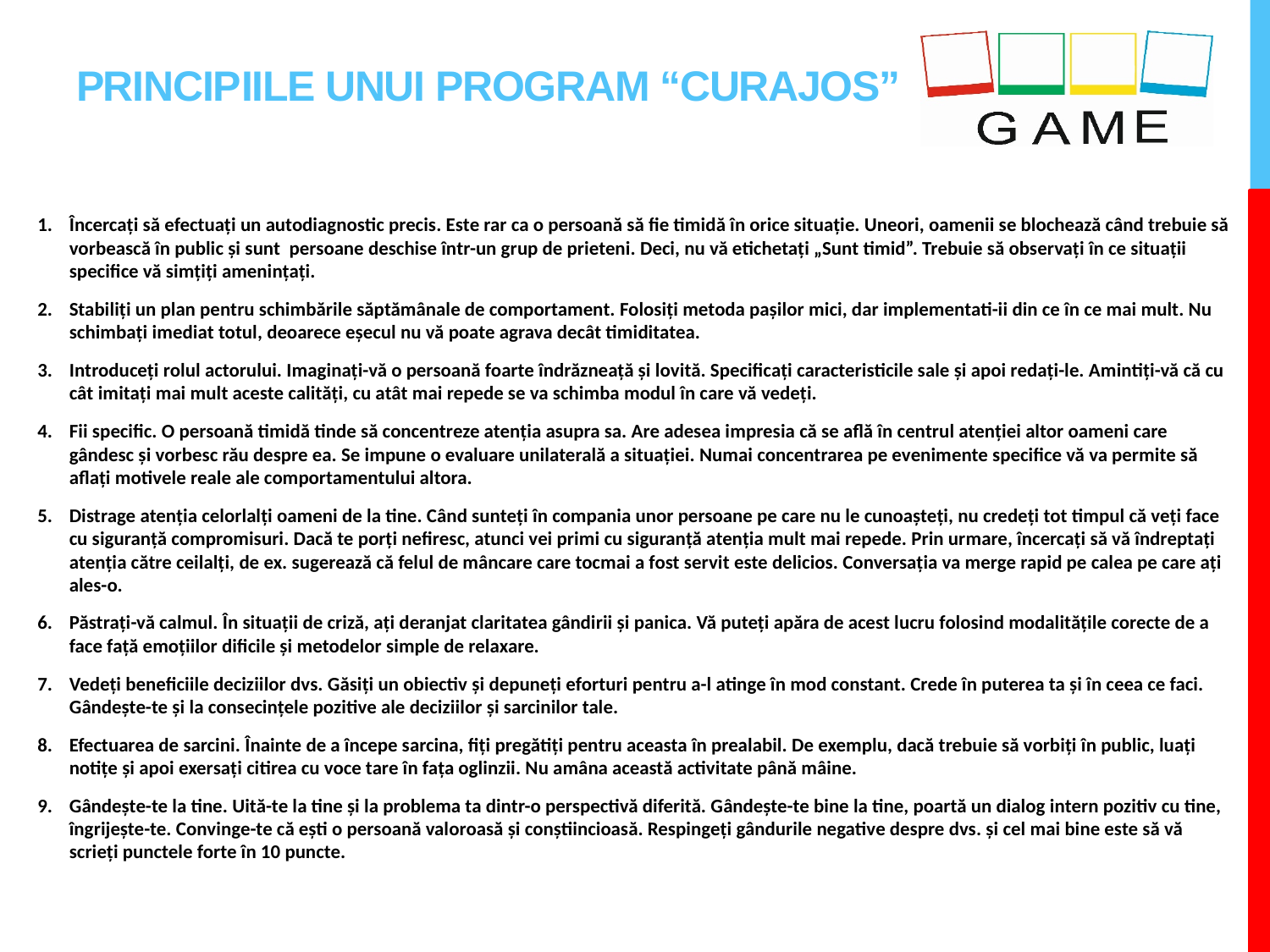

# PRINCIPIILE UNUI PROGRAM “CURAJOS”
Încercați să efectuați un autodiagnostic precis. Este rar ca o persoană să fie timidă în orice situație. Uneori, oamenii se blochează când trebuie să vorbească în public și sunt  persoane deschise într-un grup de prieteni. Deci, nu vă etichetați „Sunt timid”. Trebuie să observați în ce situații specifice vă simțiți amenințați.
Stabiliți un plan pentru schimbările săptămânale de comportament. Folosiți metoda pașilor mici, dar implementati-ii din ce în ce mai mult. Nu schimbați imediat totul, deoarece eșecul nu vă poate agrava decât timiditatea.
Introduceți rolul actorului. Imaginați-vă o persoană foarte îndrăzneață și lovită. Specificați caracteristicile sale și apoi redați-le. Amintiți-vă că cu cât imitați mai mult aceste calități, cu atât mai repede se va schimba modul în care vă vedeți.
Fii specific. O persoană timidă tinde să concentreze atenția asupra sa. Are adesea impresia că se află în centrul atenției altor oameni care gândesc și vorbesc rău despre ea. Se impune o evaluare unilaterală a situației. Numai concentrarea pe evenimente specifice vă va permite să aflați motivele reale ale comportamentului altora.
Distrage atenția celorlalți oameni de la tine. Când sunteți în compania unor persoane pe care nu le cunoașteți, nu credeți tot timpul că veți face cu siguranță compromisuri. Dacă te porți nefiresc, atunci vei primi cu siguranță atenția mult mai repede. Prin urmare, încercați să vă îndreptați atenția către ceilalți, de ex. sugerează că felul de mâncare care tocmai a fost servit este delicios. Conversația va merge rapid pe calea pe care ați ales-o.
Păstrați-vă calmul. În situații de criză, ați deranjat claritatea gândirii și panica. Vă puteți apăra de acest lucru folosind modalitățile corecte de a face față emoțiilor dificile și metodelor simple de relaxare.
Vedeți beneficiile deciziilor dvs. Găsiți un obiectiv și depuneți eforturi pentru a-l atinge în mod constant. Crede în puterea ta și în ceea ce faci. Gândește-te și la consecințele pozitive ale deciziilor și sarcinilor tale.
Efectuarea de sarcini. Înainte de a începe sarcina, fiți pregătiți pentru aceasta în prealabil. De exemplu, dacă trebuie să vorbiți în public, luați notițe și apoi exersați citirea cu voce tare în fața oglinzii. Nu amâna această activitate până mâine.
Gândește-te la tine. Uită-te la tine și la problema ta dintr-o perspectivă diferită. Gândește-te bine la tine, poartă un dialog intern pozitiv cu tine, îngrijește-te. Convinge-te că ești o persoană valoroasă și conștiincioasă. Respingeți gândurile negative despre dvs. și cel mai bine este să vă scrieți punctele forte în 10 puncte.